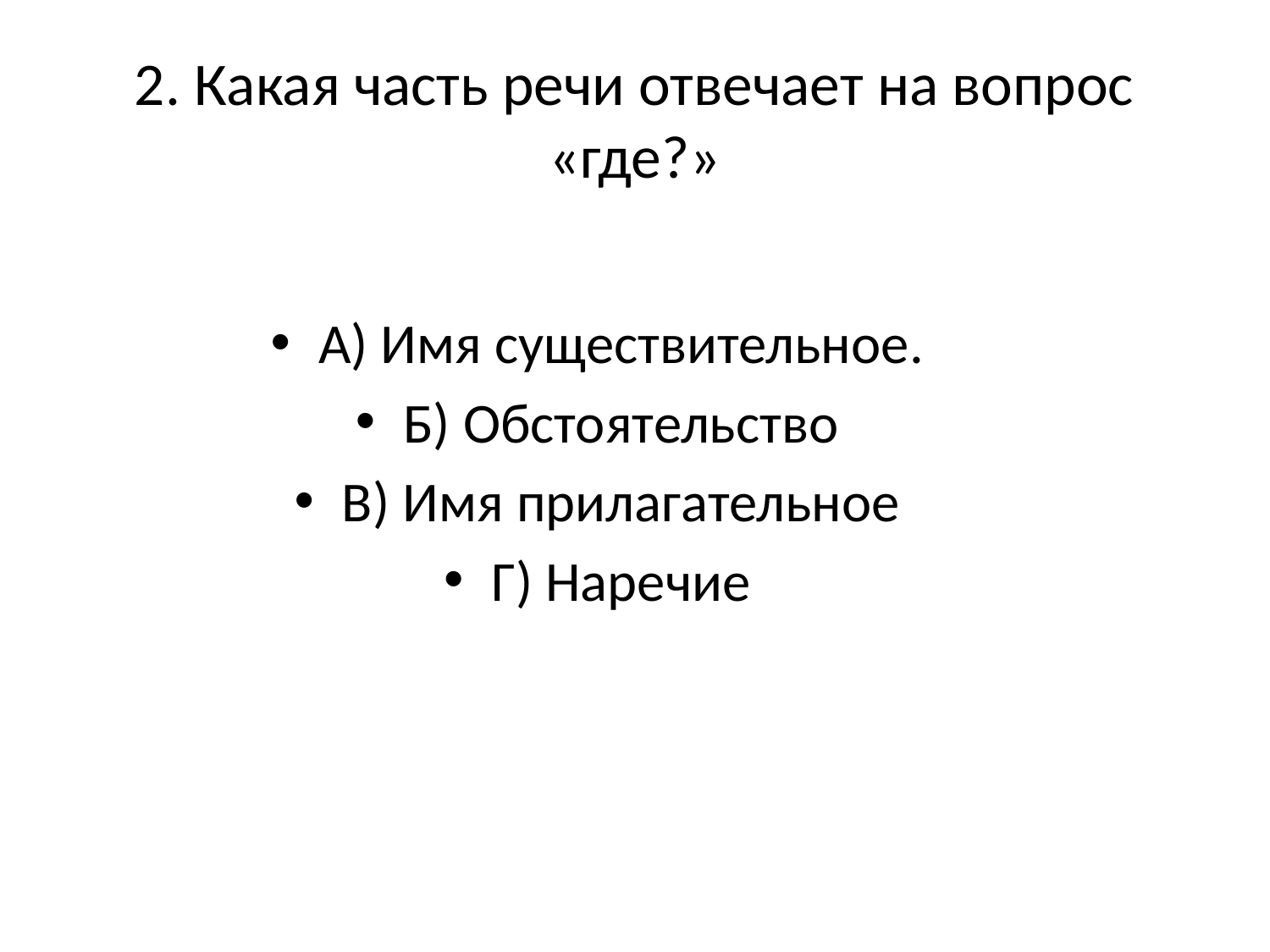

# 2. Какая часть речи отвечает на вопрос «где?»

А) Имя существительное.
Б) Обстоятельство
В) Имя прилагательное
Г) Наречие